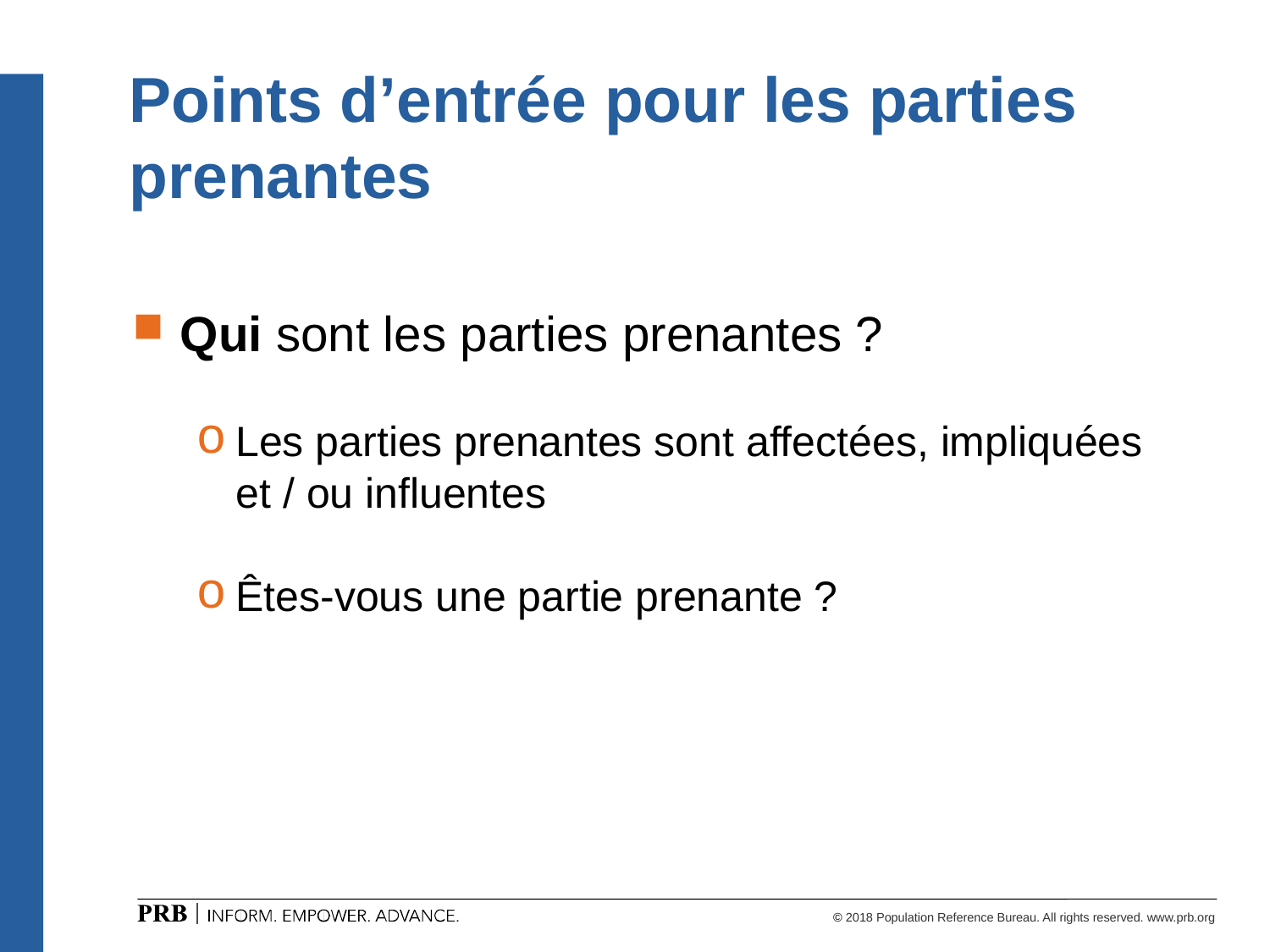

# Points d’entrée pour les parties prenantes
Qui sont les parties prenantes ?
Les parties prenantes sont affectées, impliquées et / ou influentes
Êtes-vous une partie prenante ?